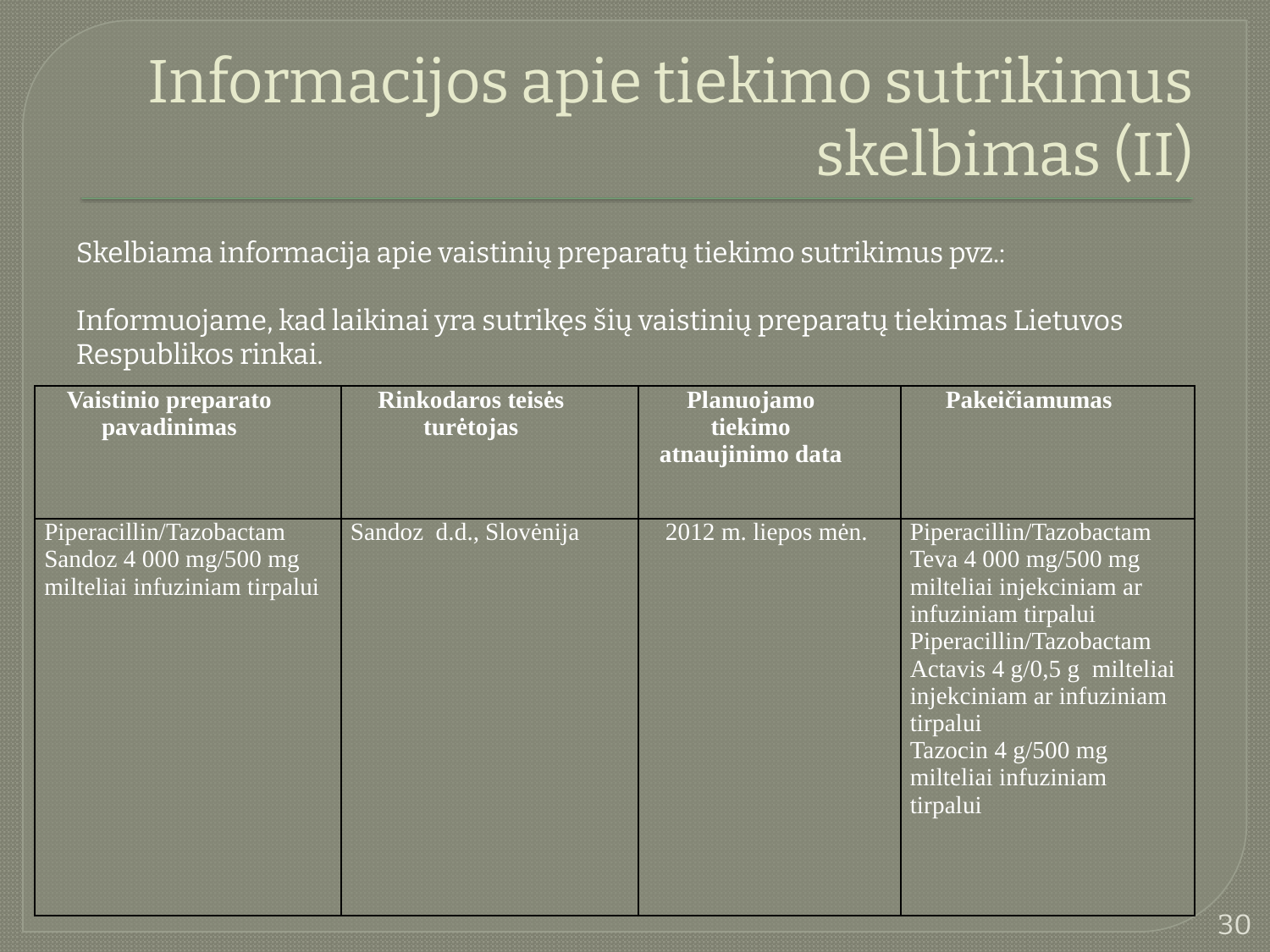

# Informacijos apie tiekimo sutrikimus skelbimas (II)
Skelbiama informacija apie vaistinių preparatų tiekimo sutrikimus pvz.:

Informuojame, kad laikinai yra sutrikęs šių vaistinių preparatų tiekimas Lietuvos
Respublikos rinkai.

| Vaistinio preparato pavadinimas | Rinkodaros teisės turėtojas | Planuojamo tiekimo atnaujinimo data | Pakeičiamumas |
| --- | --- | --- | --- |
| Piperacillin/Tazobactam Sandoz 4 000 mg/500 mg milteliai infuziniam tirpalui | Sandoz d.d., Slovėnija | 2012 m. liepos mėn. | Piperacillin/Tazobactam Teva 4 000 mg/500 mg milteliai injekciniam ar infuziniam tirpalui Piperacillin/Tazobactam Actavis 4 g/0,5 g milteliai injekciniam ar infuziniam tirpalui Tazocin 4 g/500 mg milteliai infuziniam tirpalui |
30